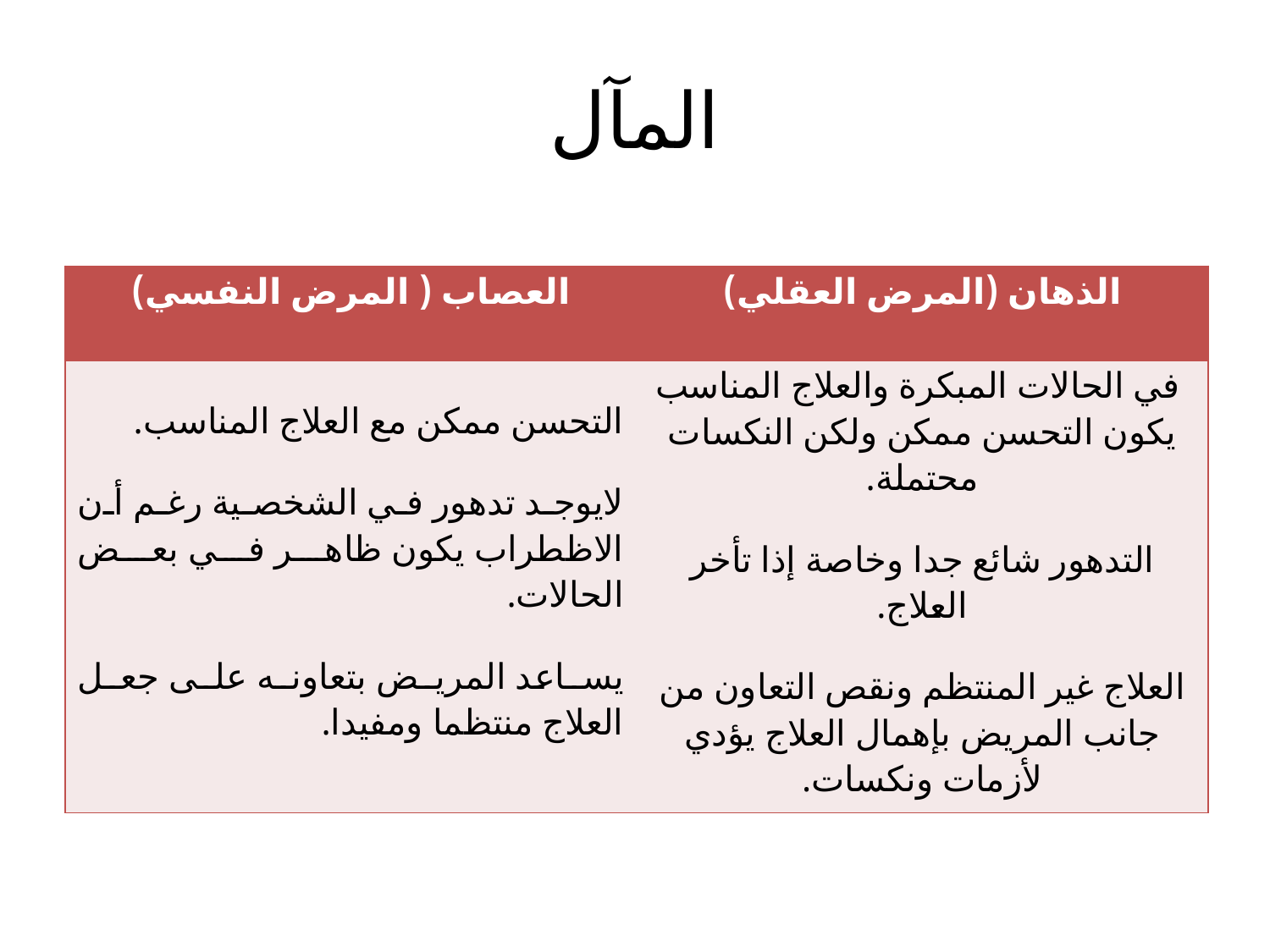

# المآل
| العصاب ( المرض النفسي) | الذهان (المرض العقلي) |
| --- | --- |
| التحسن ممكن مع العلاج المناسب. لايوجد تدهور في الشخصية رغم أن الاظطراب يكون ظاهر في بعض الحالات. يساعد المريض بتعاونه على جعل العلاج منتظما ومفيدا. | في الحالات المبكرة والعلاج المناسب يكون التحسن ممكن ولكن النكسات محتملة. التدهور شائع جدا وخاصة إذا تأخر العلاج. العلاج غير المنتظم ونقص التعاون من جانب المريض بإهمال العلاج يؤدي لأزمات ونكسات. |